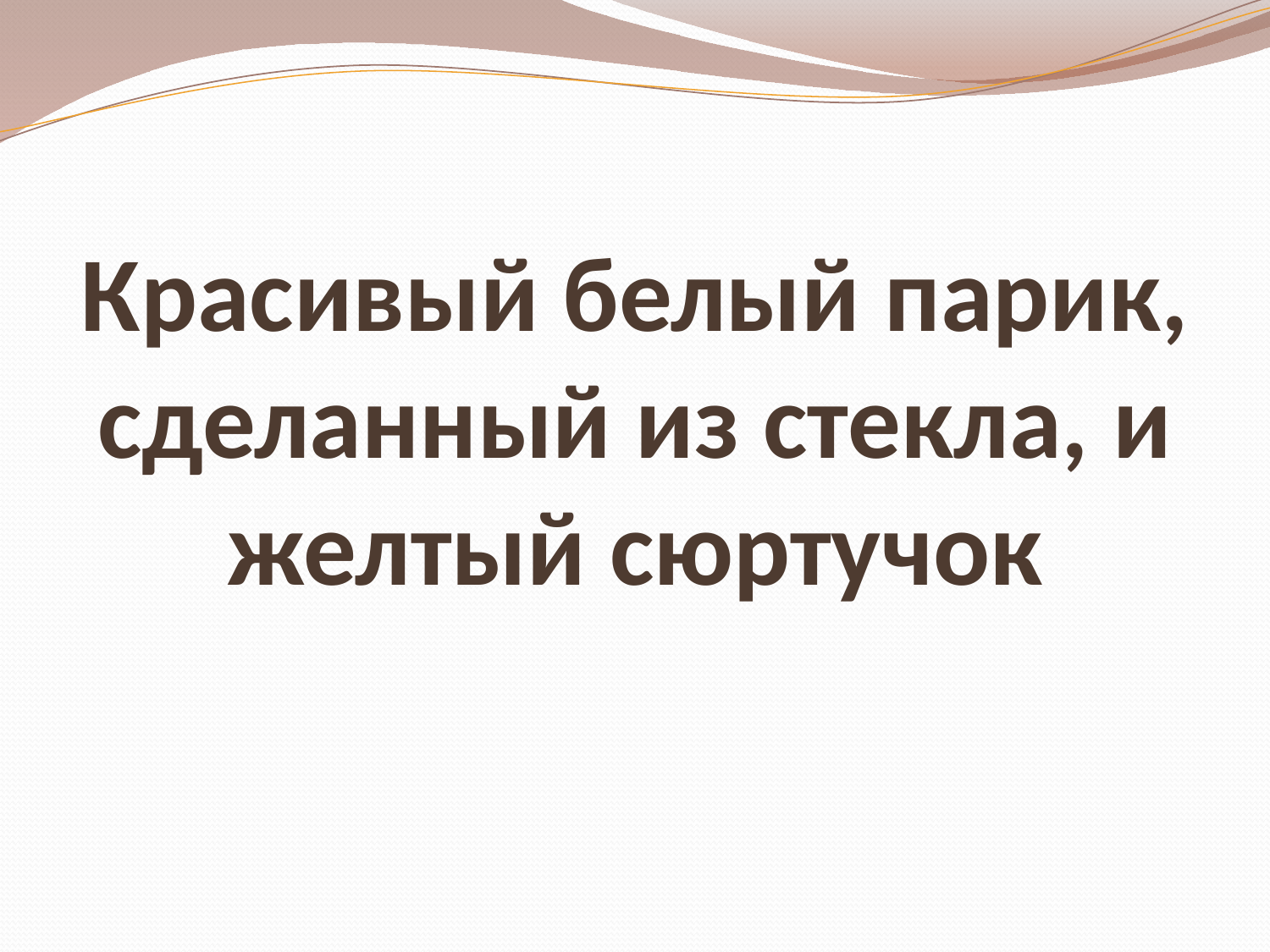

# Красивый белый парик, сделанный из стекла, и желтый сюртучок